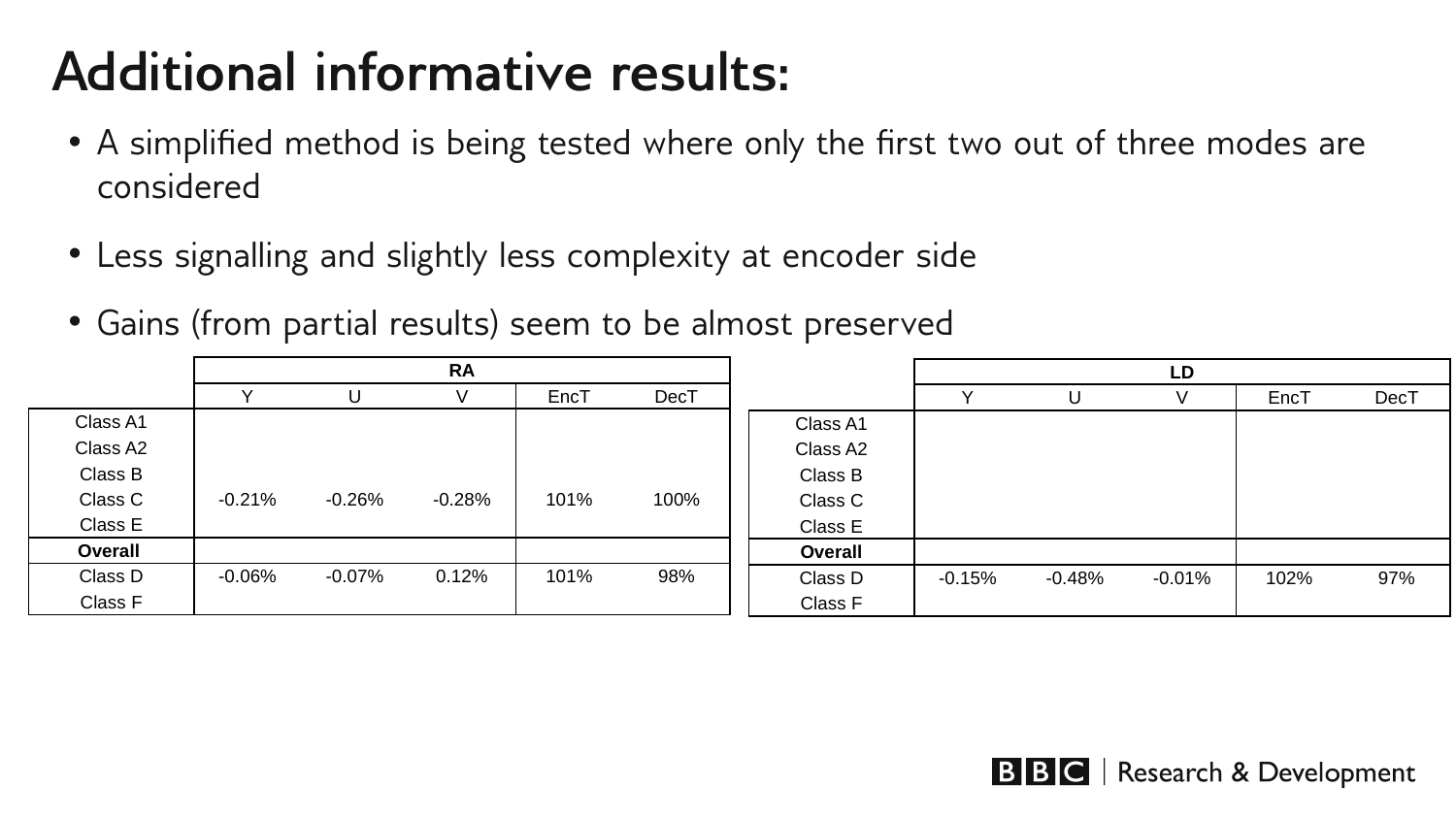

Additional informative results:
A simplified method is being tested where only the first two out of three modes are considered
Less signalling and slightly less complexity at encoder side
Gains (from partial results) seem to be almost preserved
|  |  |  | RA |  |  |
| --- | --- | --- | --- | --- | --- |
|  | Y | U | V | EncT | DecT |
| Class A1 |  |  |  |  |  |
| Class A2 |  |  |  |  |  |
| Class B |  |  |  |  |  |
| Class C | -0.21% | -0.26% | -0.28% | 101% | 100% |
| Class E |  |  |  |  |  |
| Overall |  |  |  |  |  |
| Class D | -0.06% | -0.07% | 0.12% | 101% | 98% |
| Class F |  |  |  |  |  |
|  |  |  | LD |  |  |
| --- | --- | --- | --- | --- | --- |
|  | Y | U | V | EncT | DecT |
| Class A1 |  |  |  |  |  |
| Class A2 |  |  |  |  |  |
| Class B |  |  |  |  |  |
| Class C |  |  |  |  |  |
| Class E |  |  |  |  |  |
| Overall |  |  |  |  |  |
| Class D | -0.15% | -0.48% | -0.01% | 102% | 97% |
| Class F |  |  |  |  |  |